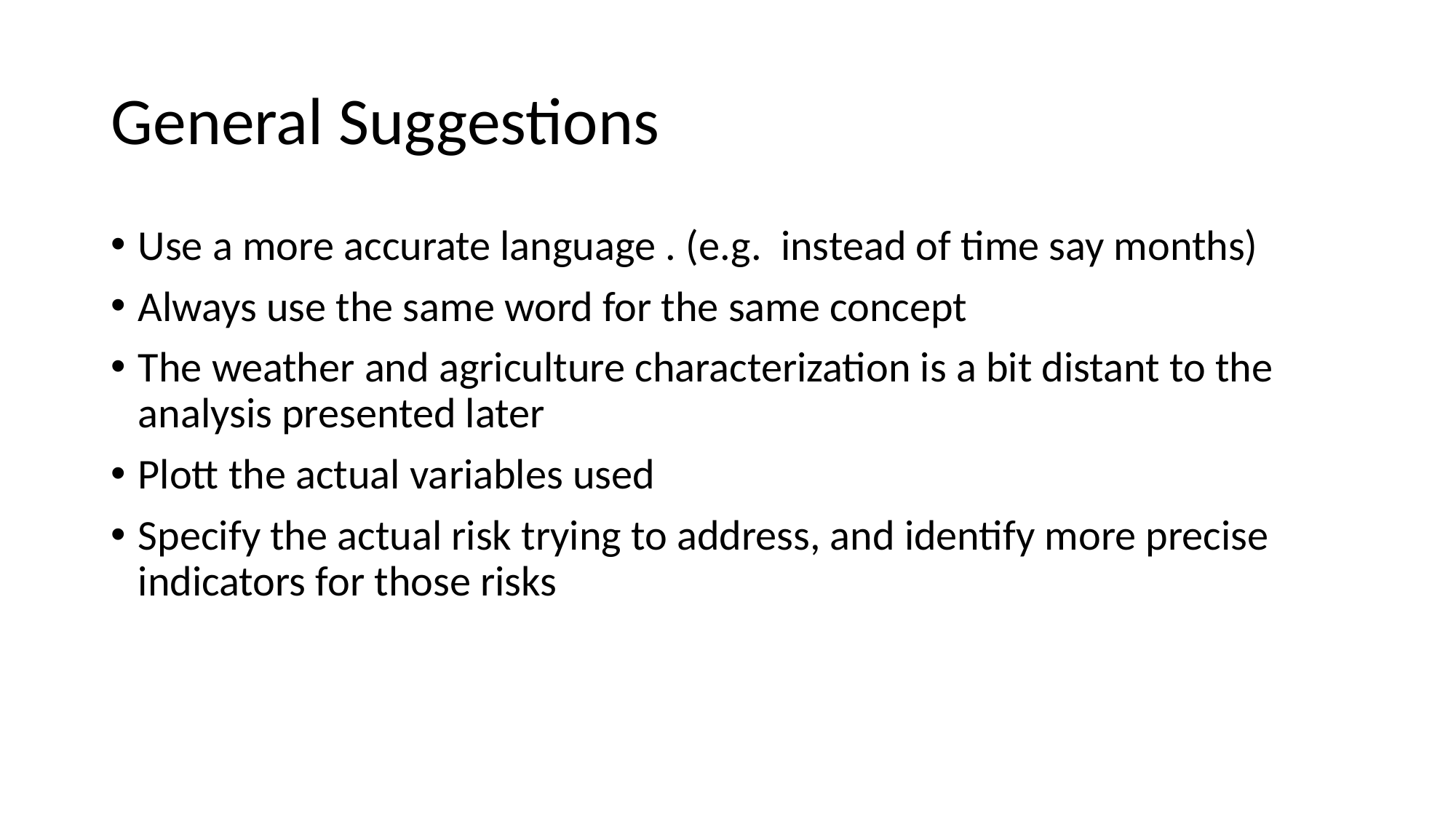

# General Suggestions
Use a more accurate language . (e.g.  instead of time say months)
Always use the same word for the same concept
The weather and agriculture characterization is a bit distant to the analysis presented later
Plott the actual variables used
Specify the actual risk trying to address, and identify more precise indicators for those risks